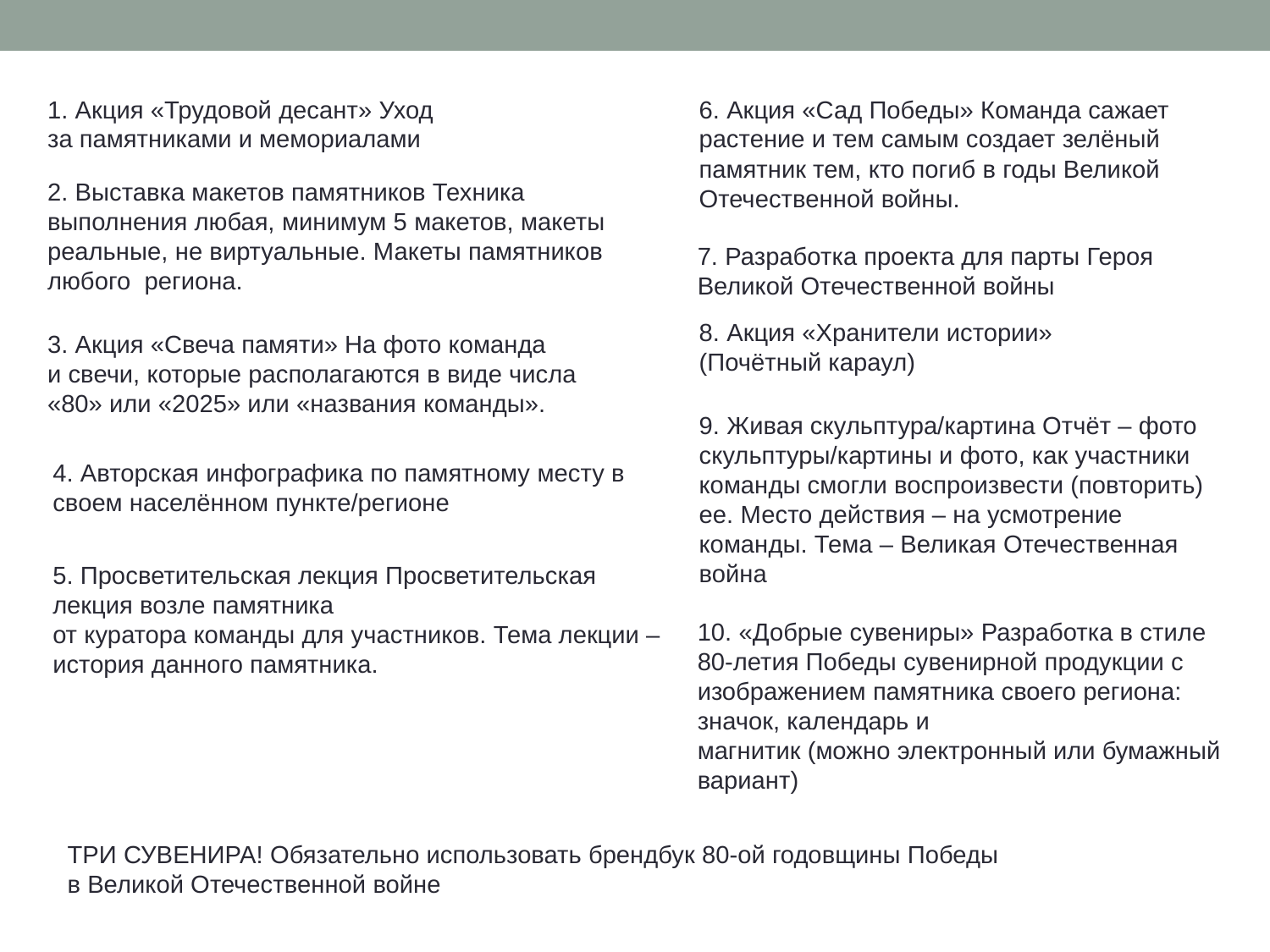

1. Акция «Трудовой десант» Уход
за памятниками и мемориалами
6. Акция «Сад Победы» Команда сажает растение и тем самым создает зелёный
памятник тем, кто погиб в годы Великой Отечественной войны.
2. Выставка макетов памятников Техника выполнения любая, минимум 5 макетов, макеты реальные, не виртуальные. Макеты памятников любого  региона.
7. Разработка проекта для парты Героя Великой Отечественной войны
8. Акция «Хранители истории»
(Почётный караул)
3. Акция «Свеча памяти» На фото команда
и свечи, которые располагаются в виде числа
«80» или «2025» или «названия команды».
9. Живая скульптура/картина Отчёт – фото скульптуры/картины и фото, как участники
команды смогли воспроизвести (повторить) ее. Место действия – на усмотрение команды. Тема – Великая Отечественная война
4. Авторская инфографика по памятному месту в своем населённом пункте/регионе
5. Просветительская лекция Просветительская лекция возле памятника
от куратора команды для участников. Тема лекции – история данного памятника.
10. «Добрые сувениры» Разработка в стиле 80-летия Победы сувенирной продукции с
изображением памятника своего региона: значок, календарь и
магнитик (можно электронный или бумажный вариант)

ТРИ СУВЕНИРА! Обязательно использовать брендбук 80-ой годовщины Победы
в Великой Отечественной войне